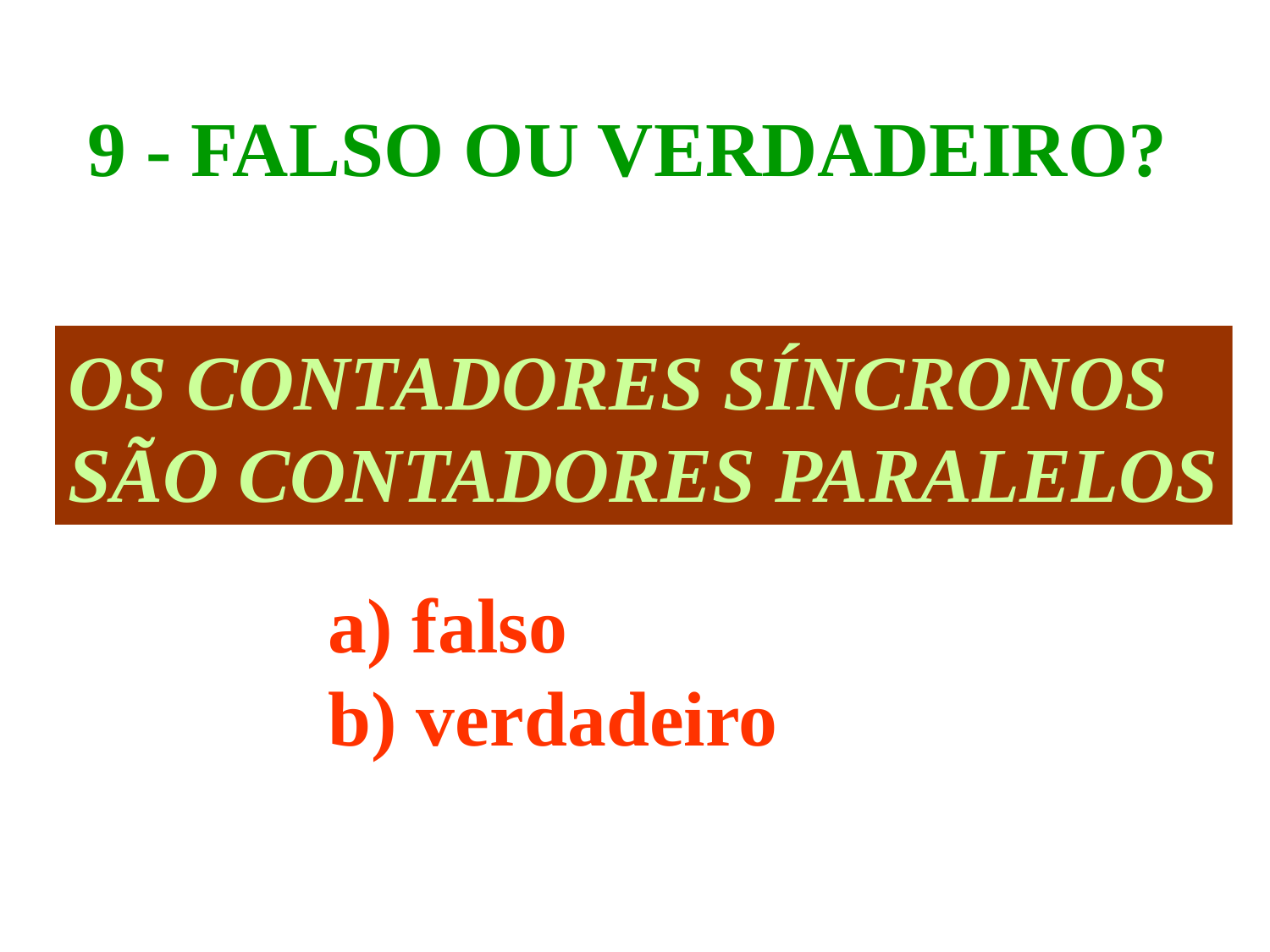

9 - FALSO OU VERDADEIRO?
OS CONTADORES SÍNCRONOS
SÃO CONTADORES PARALELOS
a) falso
b) verdadeiro